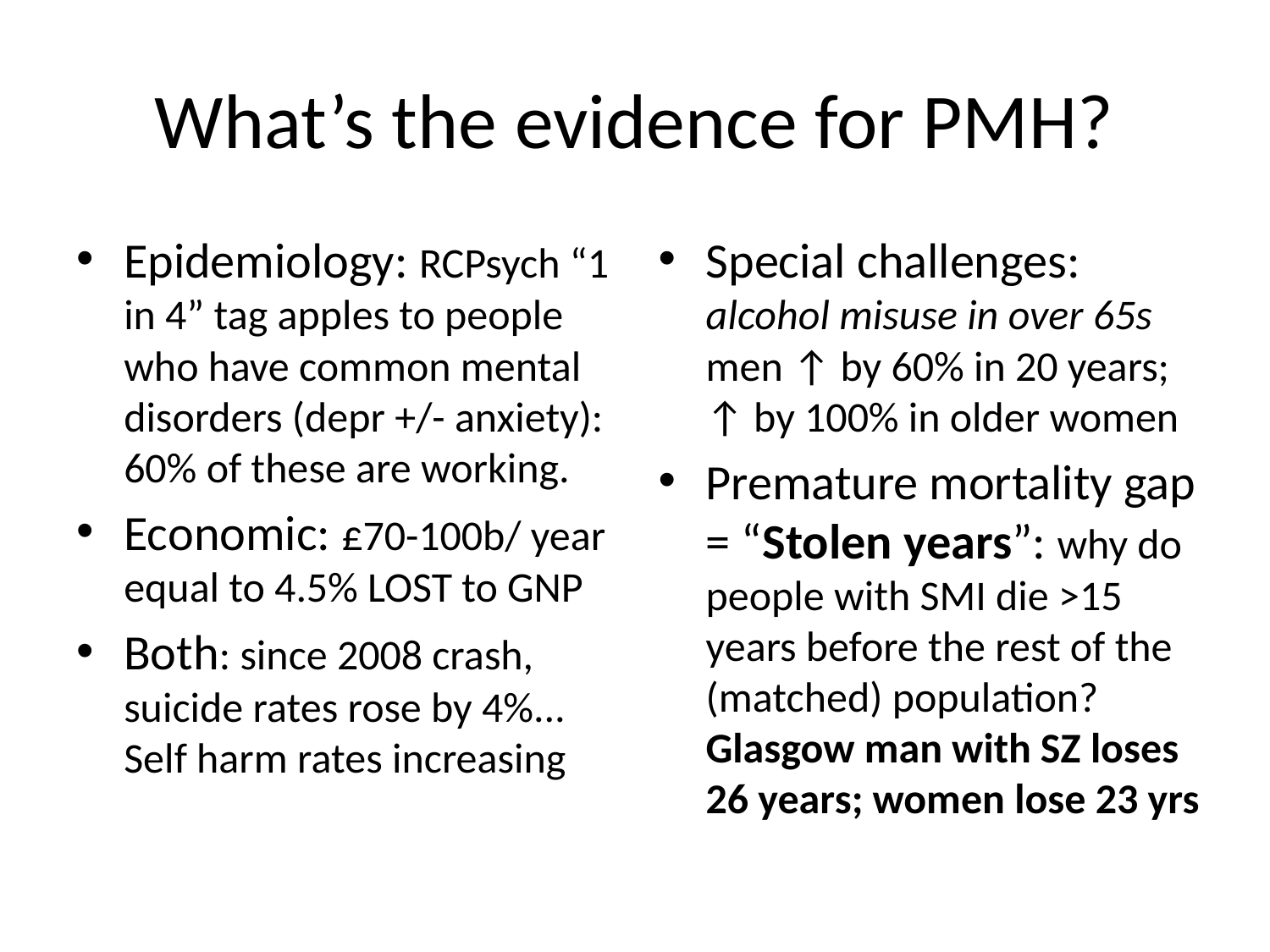

# What’s the evidence for PMH?
Epidemiology: RCPsych “1 in 4” tag apples to people who have common mental disorders (depr +/- anxiety): 60% of these are working.
Economic: £70-100b/ year equal to 4.5% LOST to GNP
Both: since 2008 crash, suicide rates rose by 4%... Self harm rates increasing
Special challenges: alcohol misuse in over 65s men ↑ by 60% in 20 years; ↑ by 100% in older women
Premature mortality gap = “Stolen years”: why do people with SMI die >15 years before the rest of the (matched) population? Glasgow man with SZ loses 26 years; women lose 23 yrs